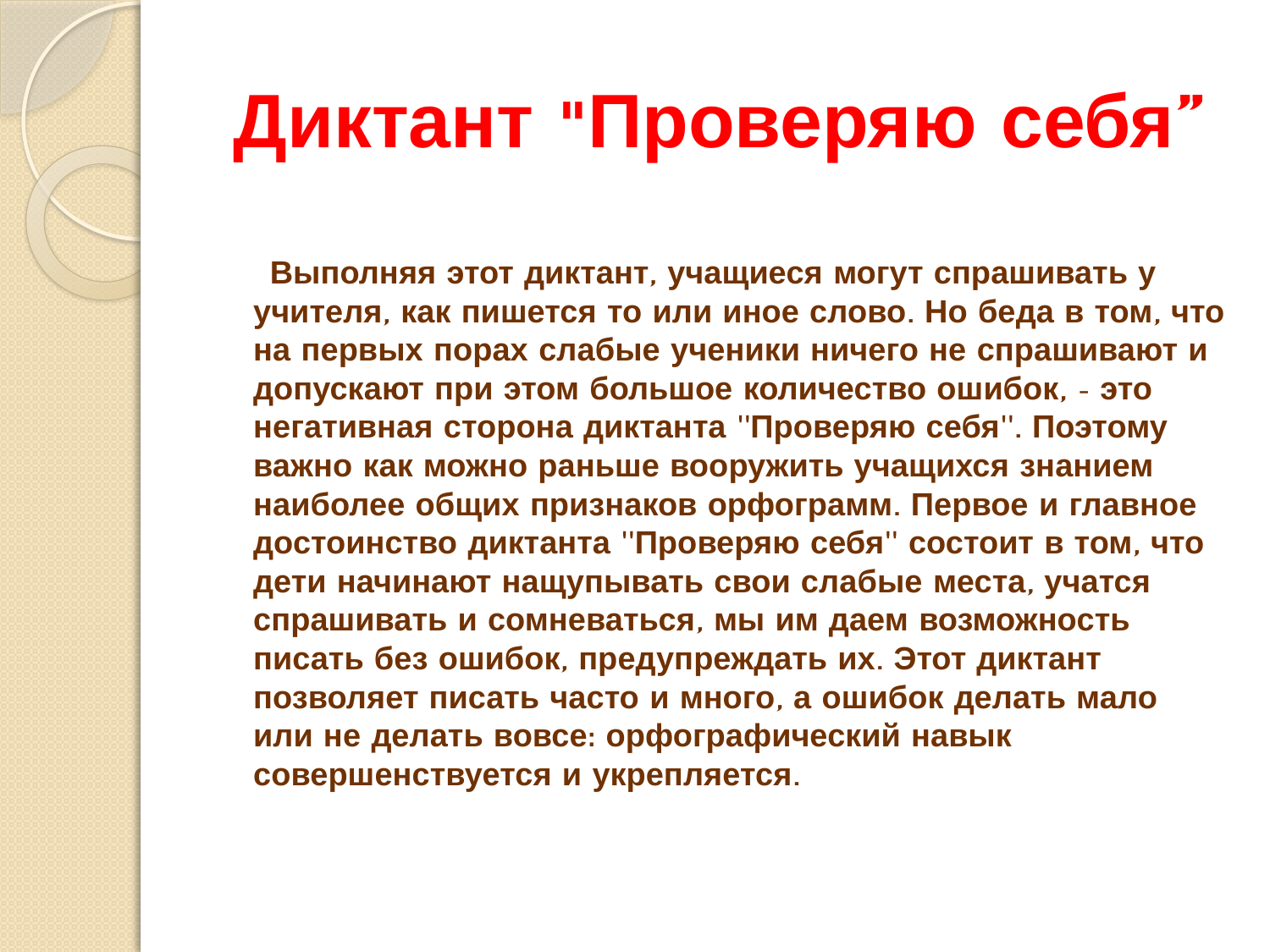

# Диктант "Проверяю себя”

     Выполняя этот диктант, учащиеся могут спрашивать у учителя, как пишется то или иное слово. Но беда в том, что на первых порах слабые ученики ничего не спрашивают и допускают при этом большое количество ошибок, - это негативная сторона диктанта ''Проверяю себя''. Поэтому важно как можно раньше вооружить учащихся знанием наиболее общих признаков орфограмм. Первое и главное достоинство диктанта ''Проверяю себя'' состоит в том, что дети начинают нащупывать свои слабые места, учатся спрашивать и сомневаться, мы им даем возможность писать без ошибок, предупреждать их. Этот диктант позволяет писать часто и много, а ошибок делать мало или не делать вовсе: орфографический навык совершенствуется и укрепляется.